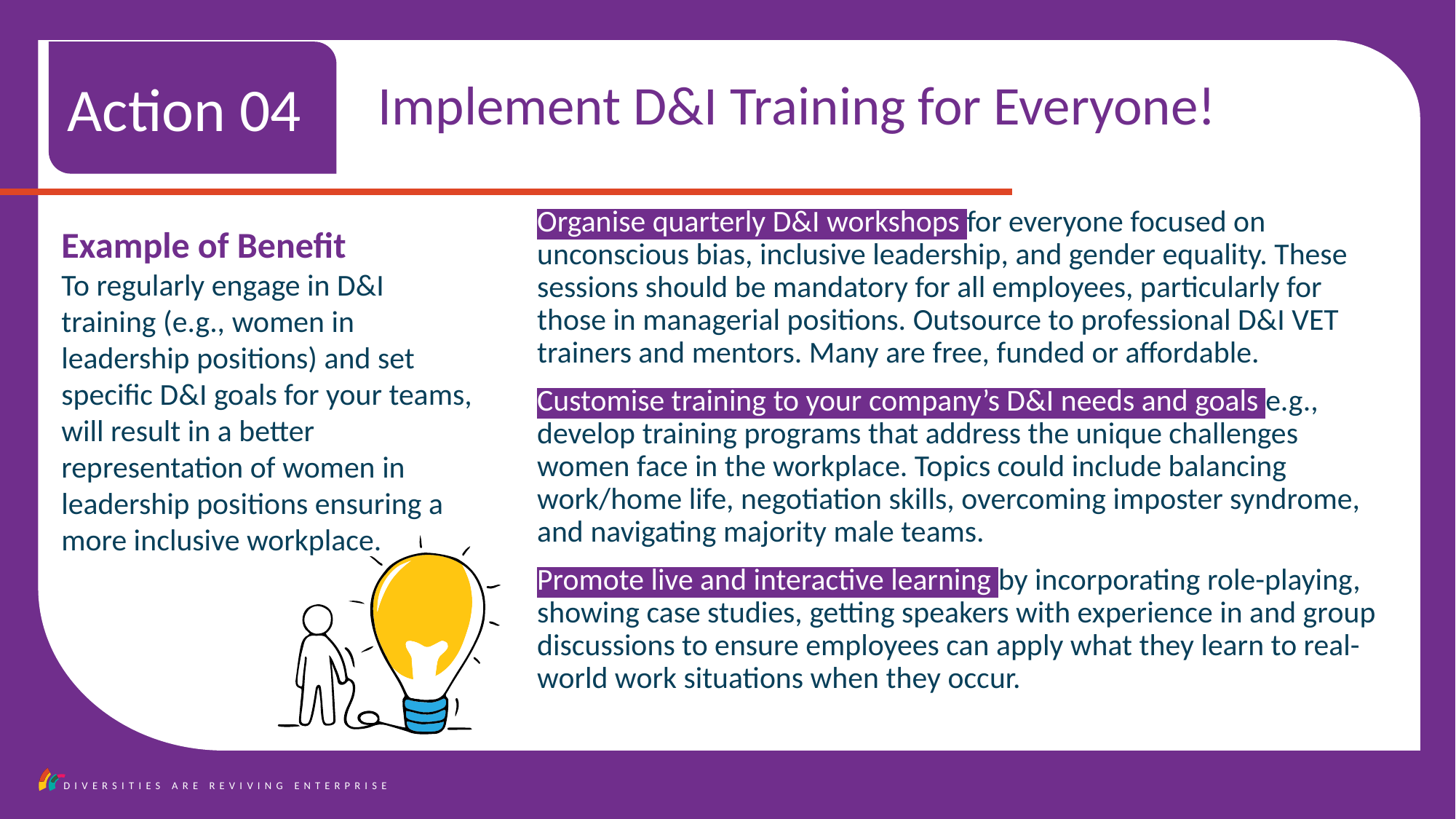

Action 04
Implement D&I Training for Everyone!

Organise quarterly D&I workshops for everyone focused on unconscious bias, inclusive leadership, and gender equality. These sessions should be mandatory for all employees, particularly for those in managerial positions. Outsource to professional D&I VET trainers and mentors. Many are free, funded or affordable.
Customise training to your company’s D&I needs and goals e.g., develop training programs that address the unique challenges women face in the workplace. Topics could include balancing work/home life, negotiation skills, overcoming imposter syndrome, and navigating majority male teams.
Promote live and interactive learning by incorporating role-playing, showing case studies, getting speakers with experience in and group discussions to ensure employees can apply what they learn to real-world work situations when they occur.
Example of Benefit
To regularly engage in D&I training (e.g., women in leadership positions) and set specific D&I goals for your teams, will result in a better representation of women in leadership positions ensuring a more inclusive workplace.